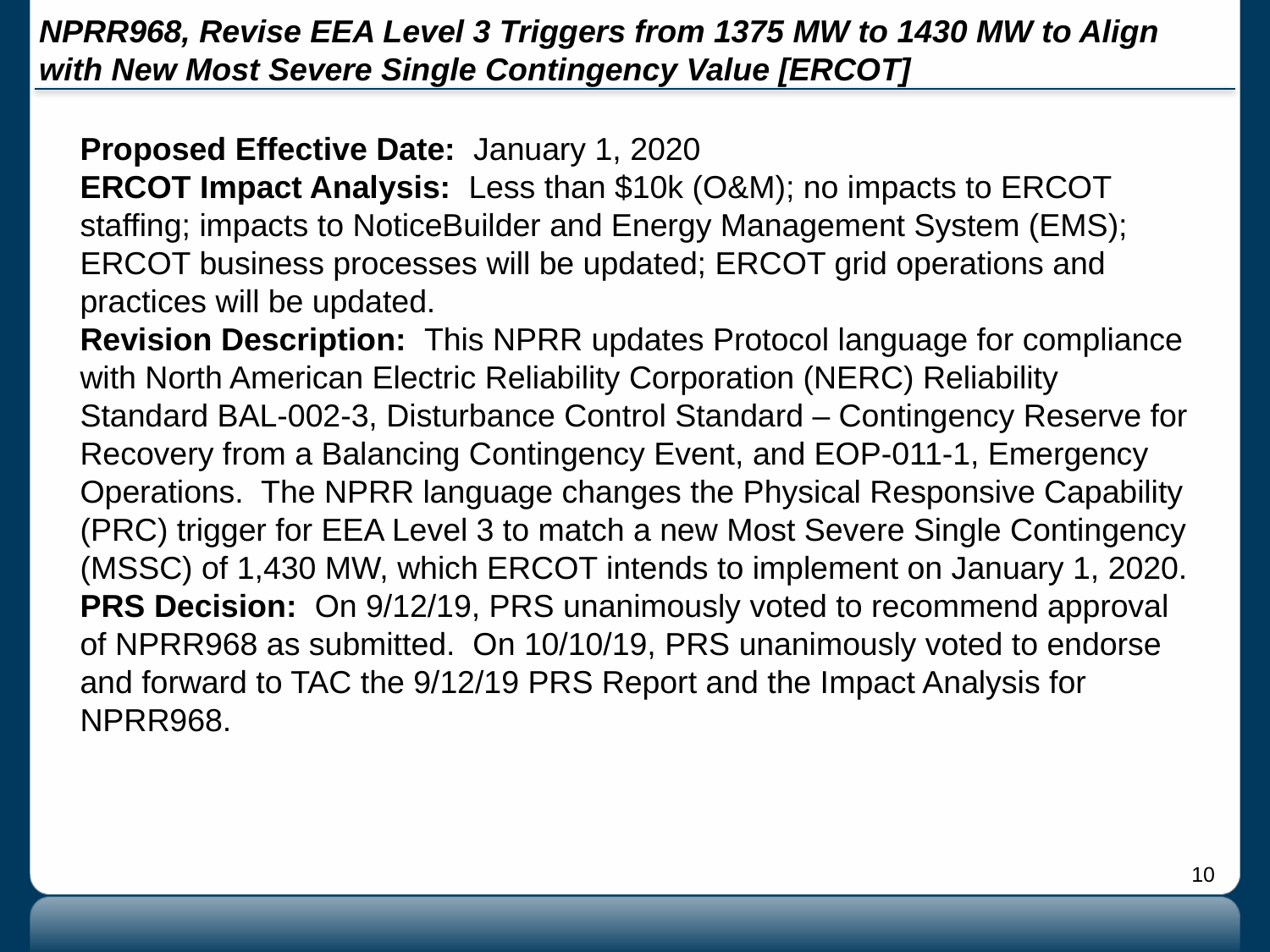

# NPRR968, Revise EEA Level 3 Triggers from 1375 MW to 1430 MW to Align with New Most Severe Single Contingency Value [ERCOT]
Proposed Effective Date:  January 1, 2020
ERCOT Impact Analysis:  Less than $10k (O&M); no impacts to ERCOT staffing; impacts to NoticeBuilder and Energy Management System (EMS); ERCOT business processes will be updated; ERCOT grid operations and practices will be updated.
Revision Description:  This NPRR updates Protocol language for compliance with North American Electric Reliability Corporation (NERC) Reliability Standard BAL-002-3, Disturbance Control Standard – Contingency Reserve for Recovery from a Balancing Contingency Event, and EOP-011-1, Emergency Operations.  The NPRR language changes the Physical Responsive Capability (PRC) trigger for EEA Level 3 to match a new Most Severe Single Contingency (MSSC) of 1,430 MW, which ERCOT intends to implement on January 1, 2020.
PRS Decision:  On 9/12/19, PRS unanimously voted to recommend approval of NPRR968 as submitted.  On 10/10/19, PRS unanimously voted to endorse and forward to TAC the 9/12/19 PRS Report and the Impact Analysis for NPRR968.